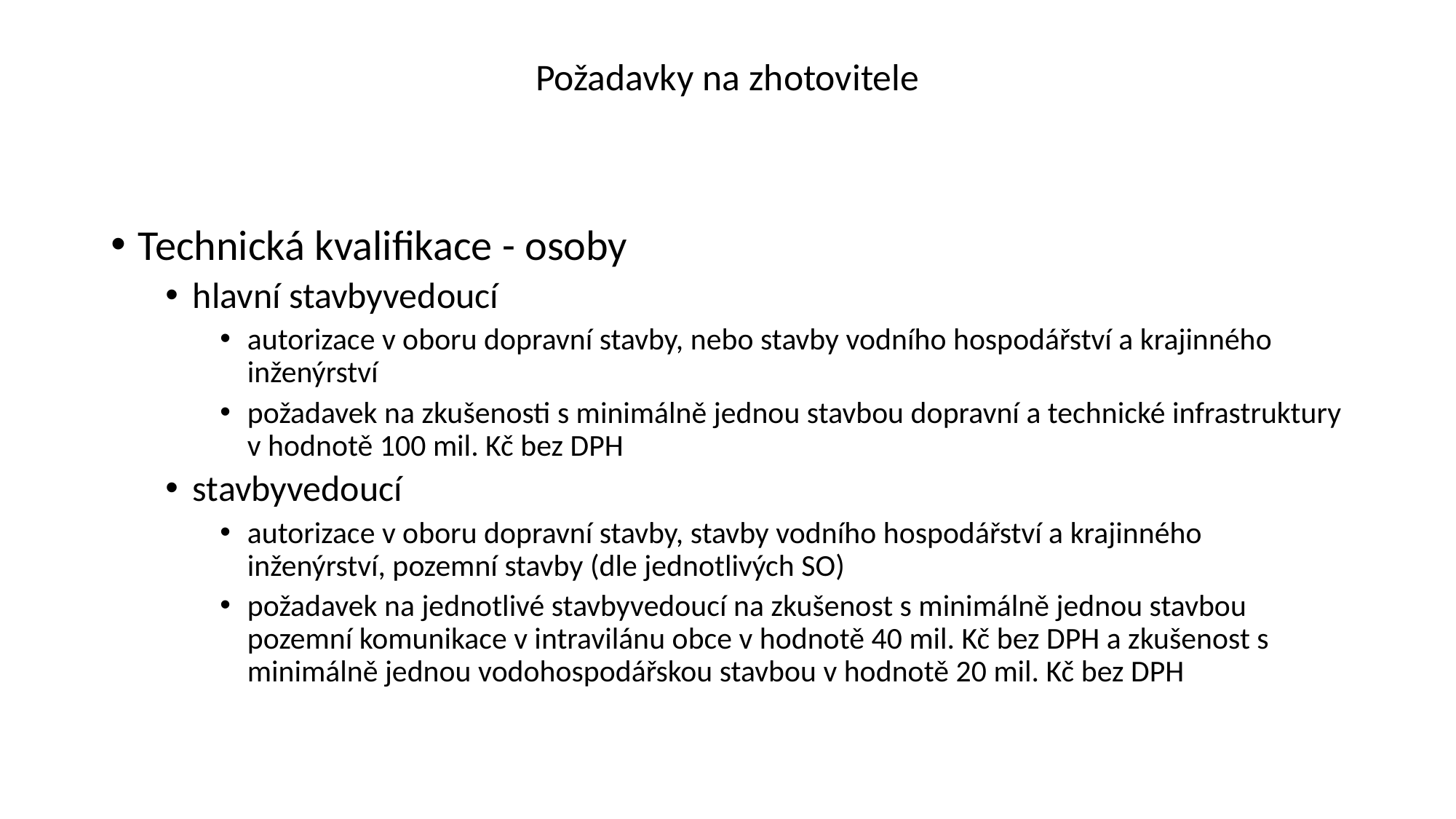

# Požadavky na zhotovitele
Technická kvalifikace - osoby
hlavní stavbyvedoucí
autorizace v oboru dopravní stavby, nebo stavby vodního hospodářství a krajinného inženýrství
požadavek na zkušenosti s minimálně jednou stavbou dopravní a technické infrastruktury v hodnotě 100 mil. Kč bez DPH
stavbyvedoucí
autorizace v oboru dopravní stavby, stavby vodního hospodářství a krajinného inženýrství, pozemní stavby (dle jednotlivých SO)
požadavek na jednotlivé stavbyvedoucí na zkušenost s minimálně jednou stavbou pozemní komunikace v intravilánu obce v hodnotě 40 mil. Kč bez DPH a zkušenost s minimálně jednou vodohospodářskou stavbou v hodnotě 20 mil. Kč bez DPH